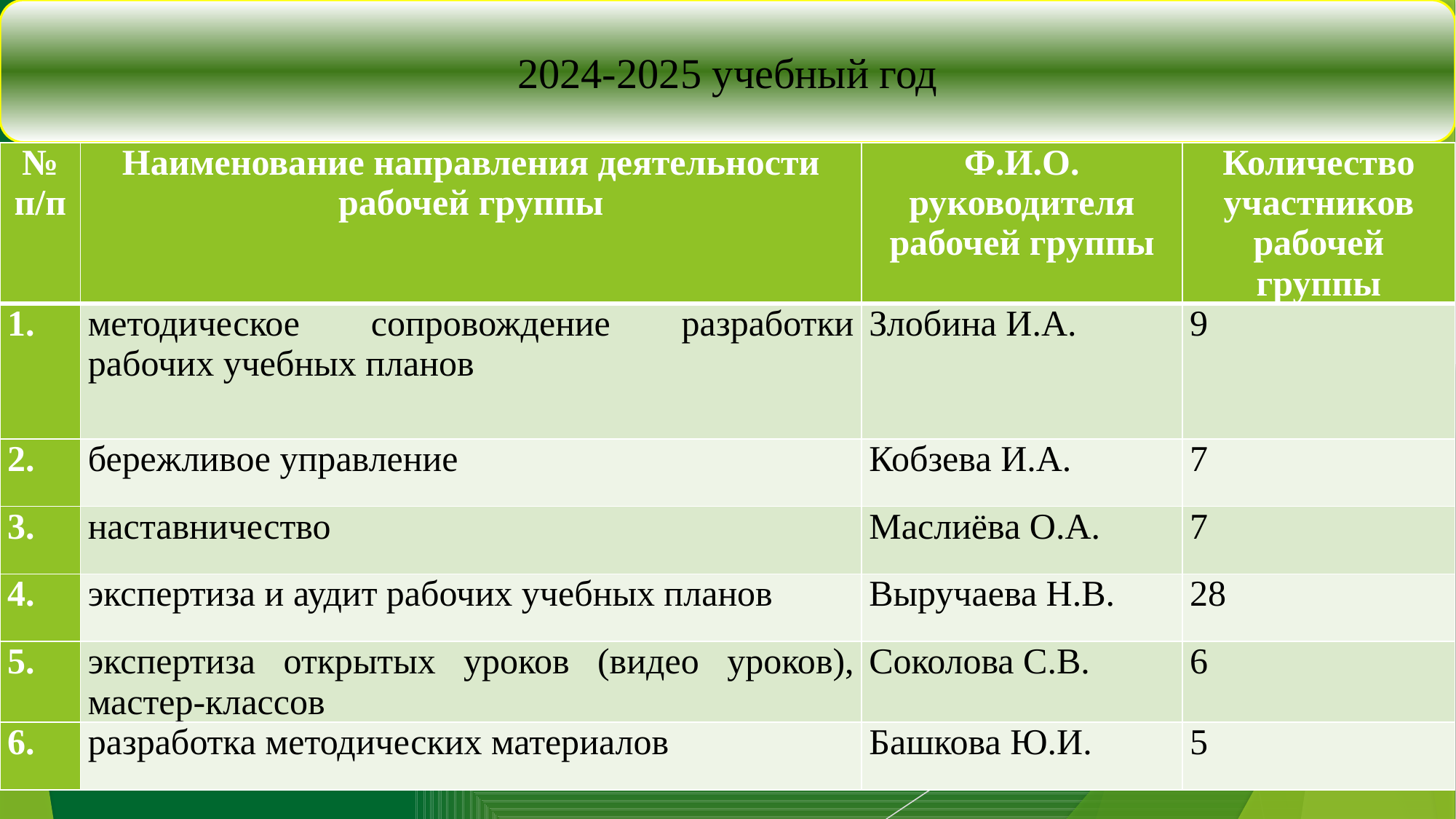

2024-2025 учебный год
| № п/п | Наименование направления деятельности рабочей группы | Ф.И.О. руководителя рабочей группы | Количество участников рабочей группы |
| --- | --- | --- | --- |
|  | методическое сопровождение разработки рабочих учебных планов | Злобина И.А. | 9 |
| 2. | бережливое управление | Кобзева И.А. | 7 |
| 3. | наставничество | Маслиёва О.А. | 7 |
| 4. | экспертиза и аудит рабочих учебных планов | Выручаева Н.В. | 28 |
| 5. | экспертиза открытых уроков (видео уроков), мастер-классов | Соколова С.В. | 6 |
| 6. | разработка методических материалов | Башкова Ю.И. | 5 |